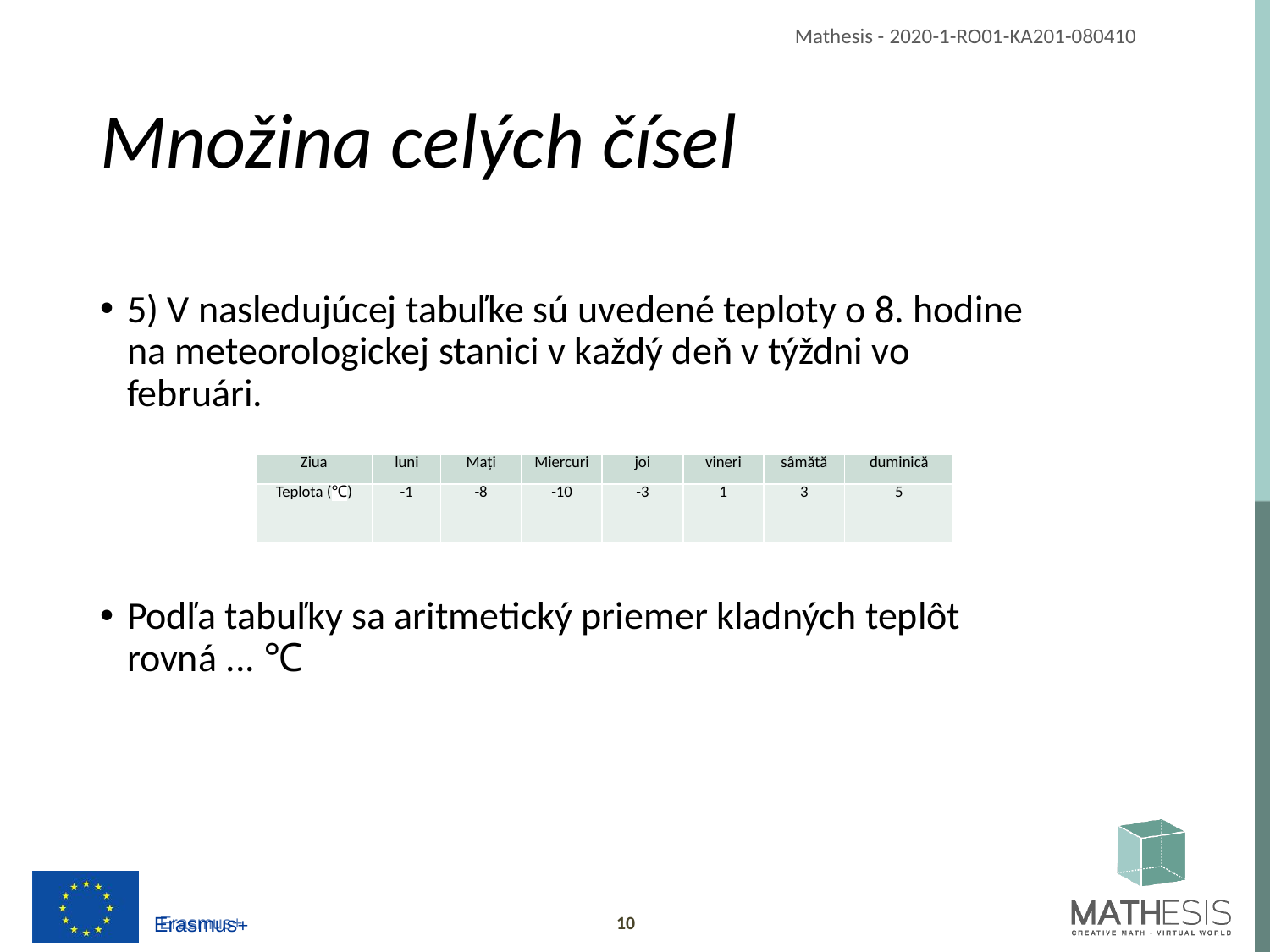

# Množina celých čísel
5) V nasledujúcej tabuľke sú uvedené teploty o 8. hodine na meteorologickej stanici v každý deň v týždni vo februári.

Podľa tabuľky sa aritmetický priemer kladných teplôt rovná ... ℃

| Ziua | luni | Mați | Miercuri | joi | vineri | sâmătă | duminică |
| --- | --- | --- | --- | --- | --- | --- | --- |
| Teplota (℃) | -1 | -8 | -10 | -3 | 1 | 3 | 5 |